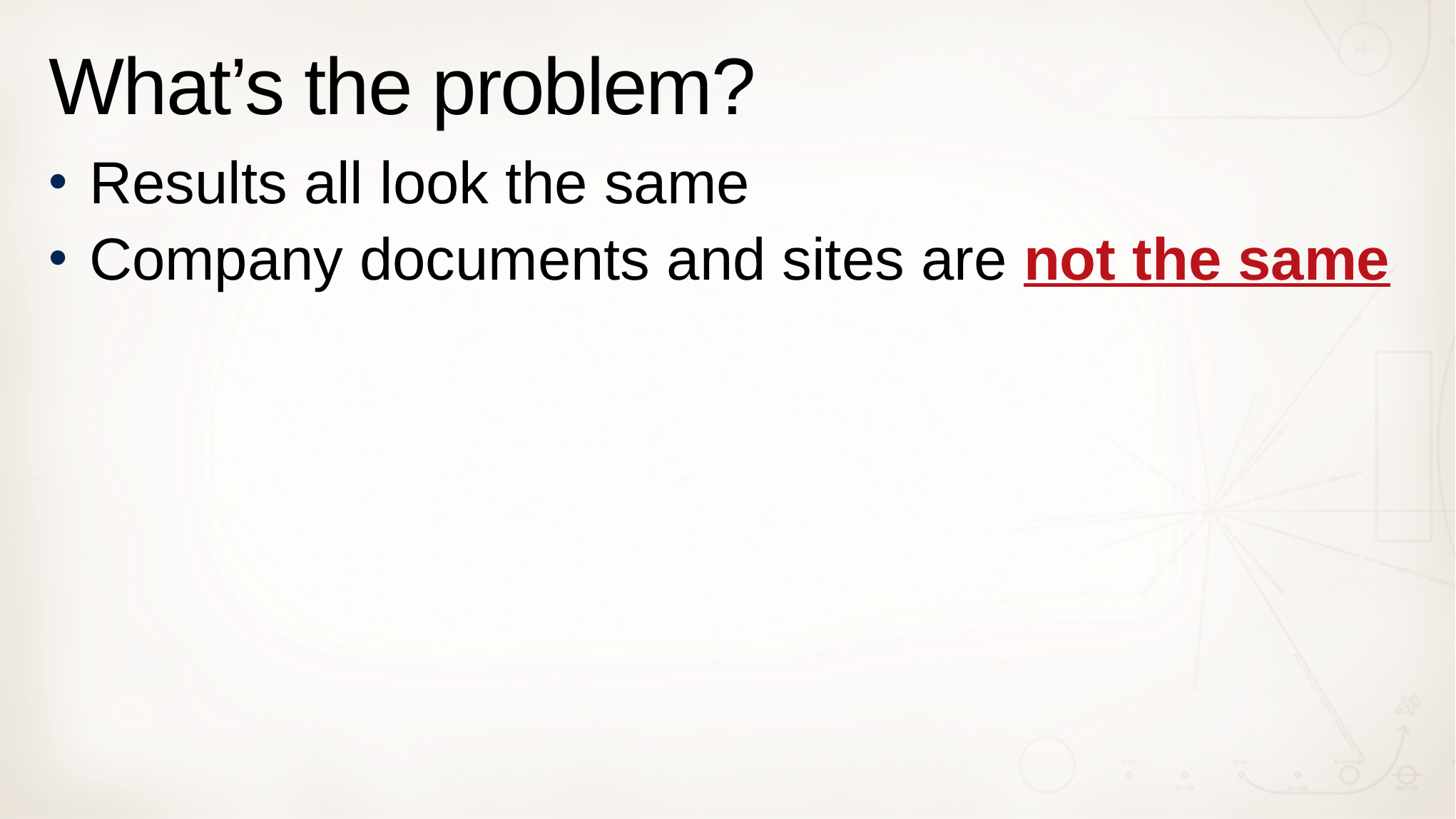

# What’s the problem?
Results all look the same
Company documents and sites are not the same